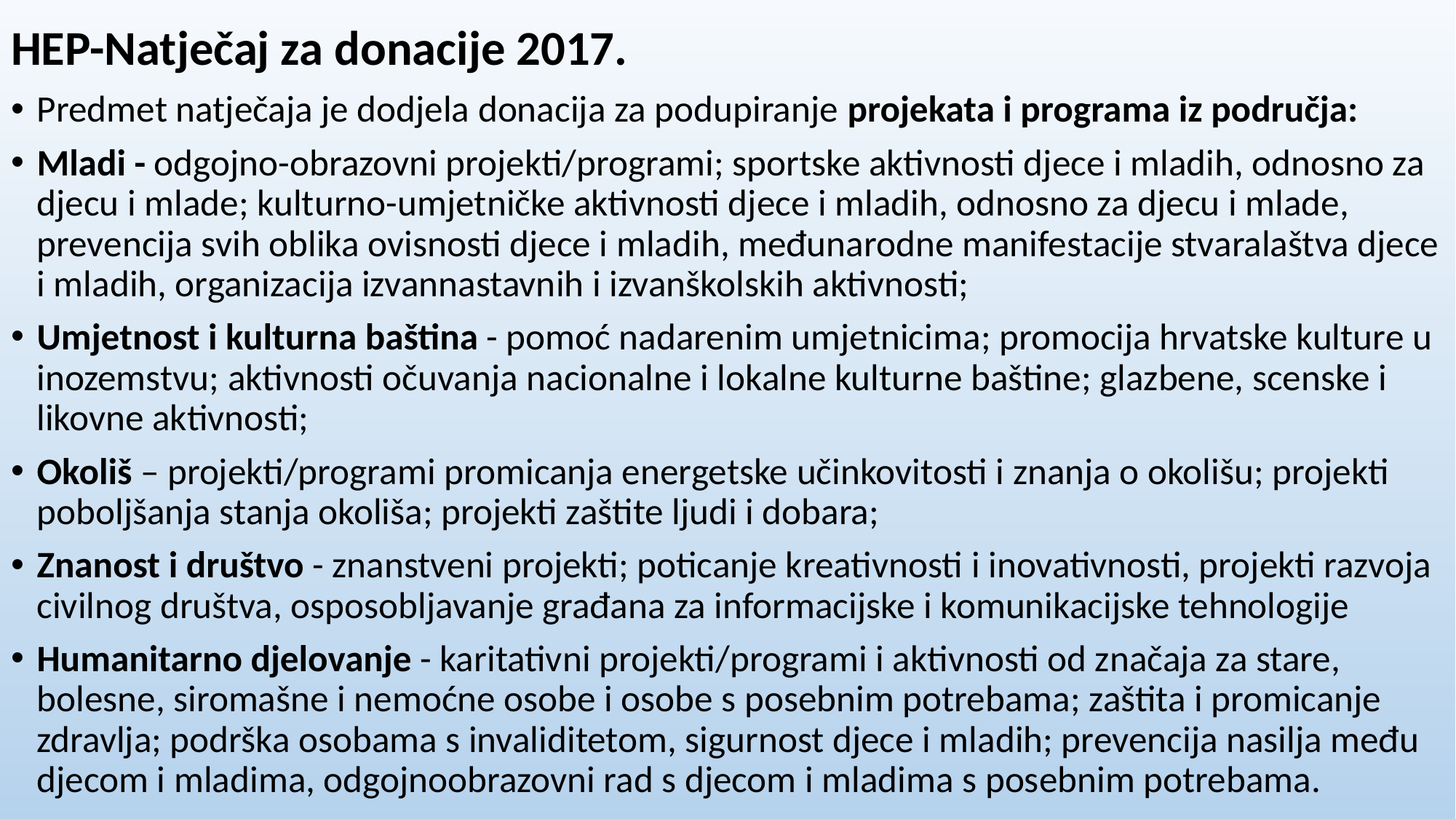

# HEP-Natječaj za donacije 2017.
Predmet natječaja je dodjela donacija za podupiranje projekata i programa iz područja:
Mladi - odgojno-obrazovni projekti/programi; sportske aktivnosti djece i mladih, odnosno za djecu i mlade; kulturno-umjetničke aktivnosti djece i mladih, odnosno za djecu i mlade, prevencija svih oblika ovisnosti djece i mladih, međunarodne manifestacije stvaralaštva djece i mladih, organizacija izvannastavnih i izvanškolskih aktivnosti;
Umjetnost i kulturna baština - pomoć nadarenim umjetnicima; promocija hrvatske kulture u inozemstvu; aktivnosti očuvanja nacionalne i lokalne kulturne baštine; glazbene, scenske i likovne aktivnosti;
Okoliš – projekti/programi promicanja energetske učinkovitosti i znanja o okolišu; projekti poboljšanja stanja okoliša; projekti zaštite ljudi i dobara;
Znanost i društvo - znanstveni projekti; poticanje kreativnosti i inovativnosti, projekti razvoja civilnog društva, osposobljavanje građana za informacijske i komunikacijske tehnologije
Humanitarno djelovanje - karitativni projekti/programi i aktivnosti od značaja za stare, bolesne, siromašne i nemoćne osobe i osobe s posebnim potrebama; zaštita i promicanje zdravlja; podrška osobama s invaliditetom, sigurnost djece i mladih; prevencija nasilja među djecom i mladima, odgojnoobrazovni rad s djecom i mladima s posebnim potrebama.